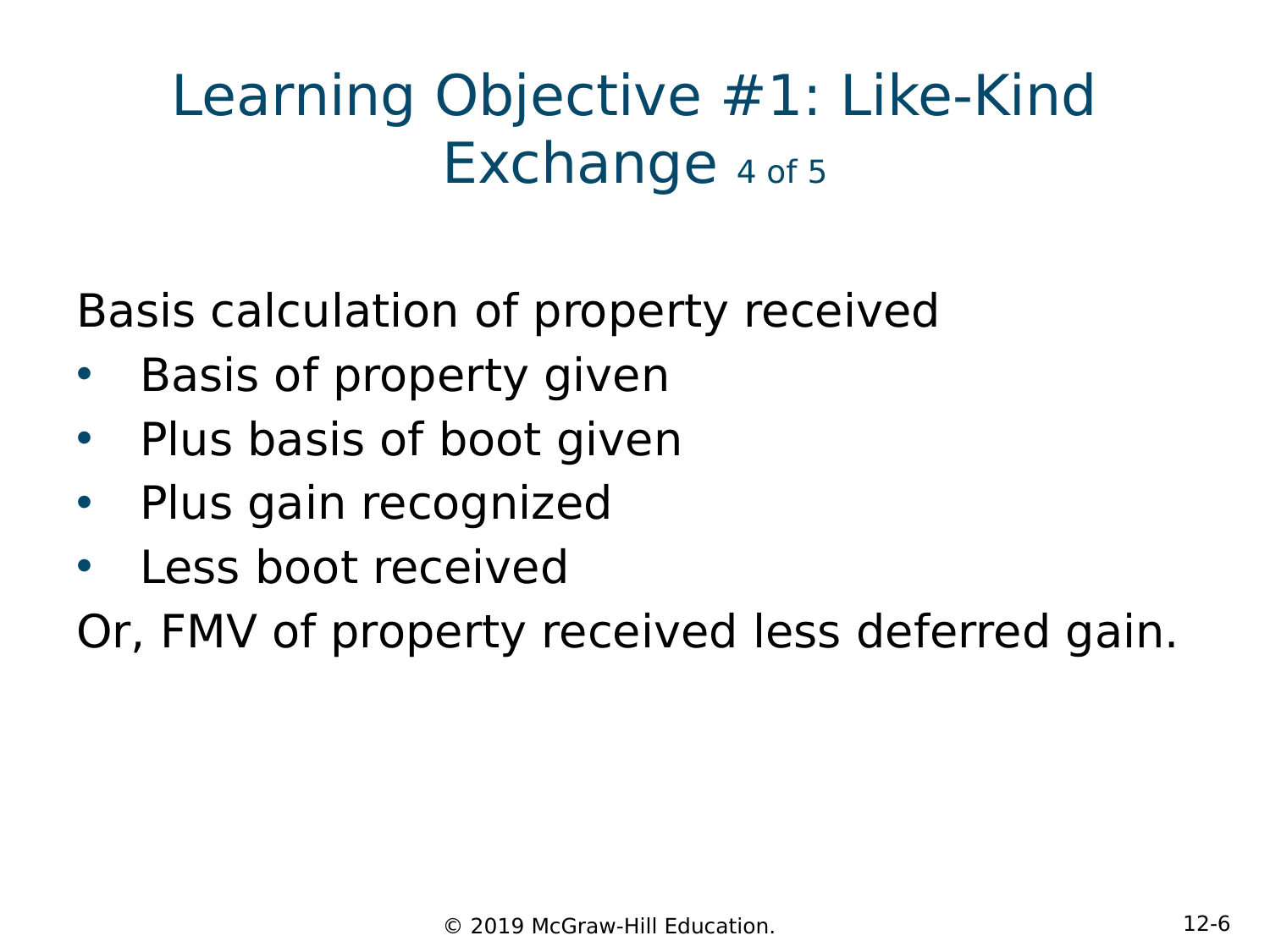

# Learning Objective #1: Like-Kind Exchange 4 of 5
Basis calculation of property received
Basis of property given
Plus basis of boot given
Plus gain recognized
Less boot received
Or, FMV of property received less deferred gain.